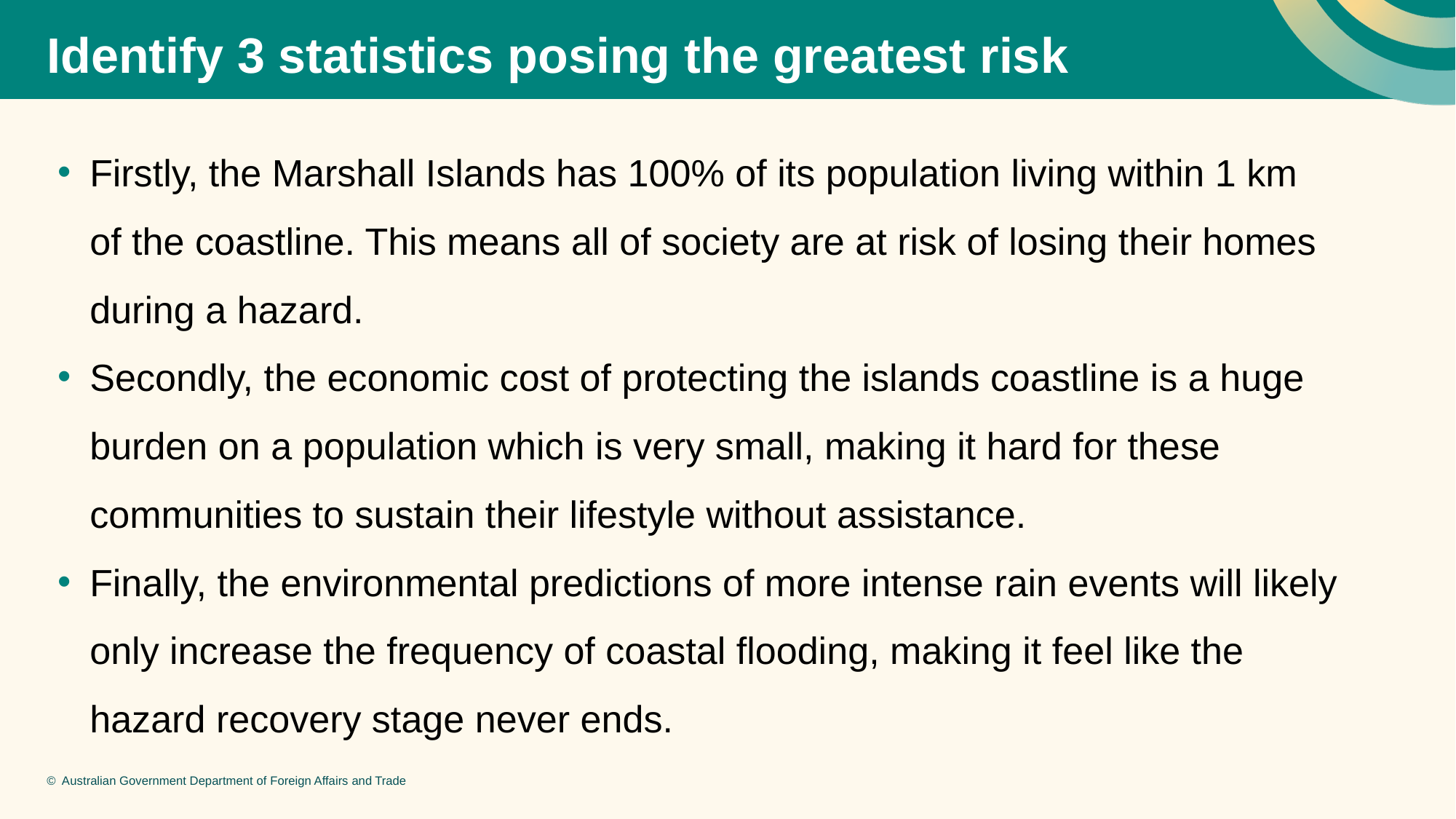

# Identify 3 statistics posing the greatest risk
Firstly, the Marshall Islands has 100% of its population living within 1 km
of the coastline. This means all of society are at risk of losing their homes
during a hazard.
Secondly, the economic cost of protecting the islands coastline is a huge
burden on a population which is very small, making it hard for these communities to sustain their lifestyle without assistance.
Finally, the environmental predictions of more intense rain events will likely only increase the frequency of coastal flooding, making it feel like the hazard recovery stage never ends.